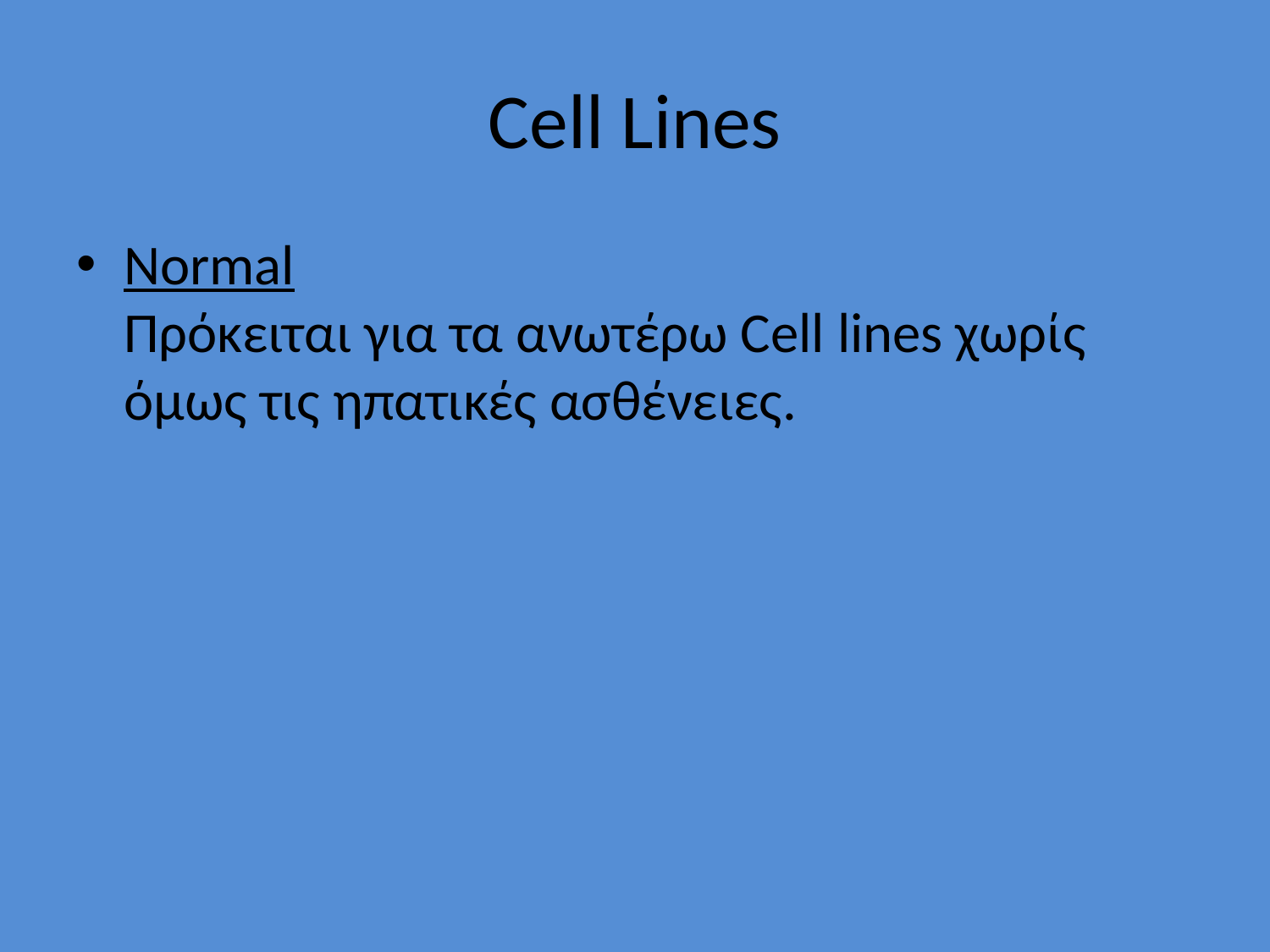

# Cell Lines
Normal
Πρόκειται για τα ανωτέρω Cell lines χωρίς όμως τις ηπατικές ασθένειες.